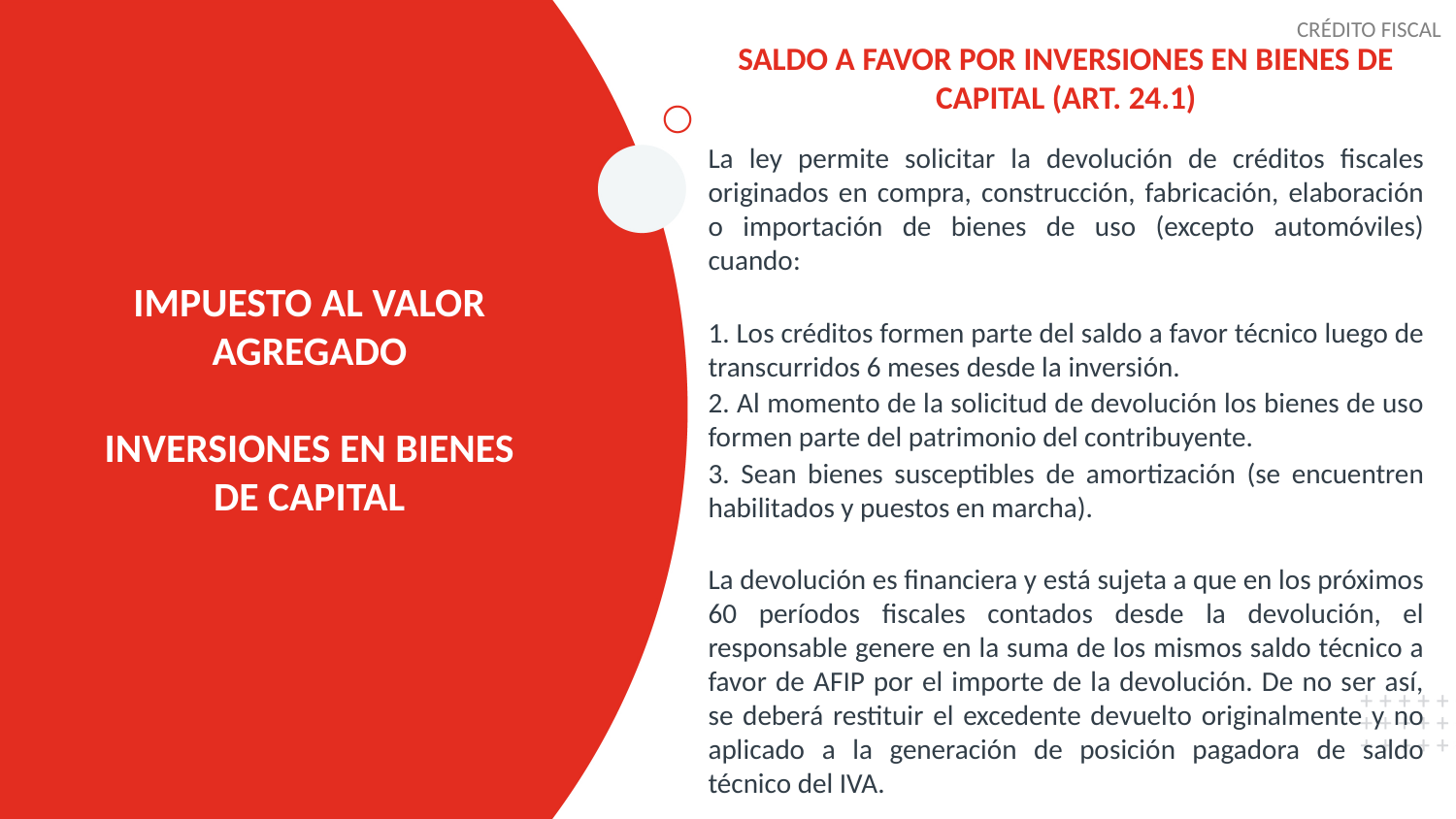

CRÉDITO FISCAL
SALDO A FAVOR POR INVERSIONES EN BIENES DE CAPITAL (ART. 24.1)

La ley permite solicitar la devolución de créditos fiscales originados en compra, construcción, fabricación, elaboración o importación de bienes de uso (excepto automóviles) cuando:

1. Los créditos formen parte del saldo a favor técnico luego de transcurridos 6 meses desde la inversión.
2. Al momento de la solicitud de devolución los bienes de uso formen parte del patrimonio del contribuyente.
3. Sean bienes susceptibles de amortización (se encuentren habilitados y puestos en marcha).

La devolución es financiera y está sujeta a que en los próximos 60 períodos fiscales contados desde la devolución, el responsable genere en la suma de los mismos saldo técnico a favor de AFIP por el importe de la devolución. De no ser así, se deberá restituir el excedente devuelto originalmente y no aplicado a la generación de posición pagadora de saldo técnico del IVA.
IMPUESTO AL VALOR AGREGADO
INVERSIONES EN BIENES DE CAPITAL